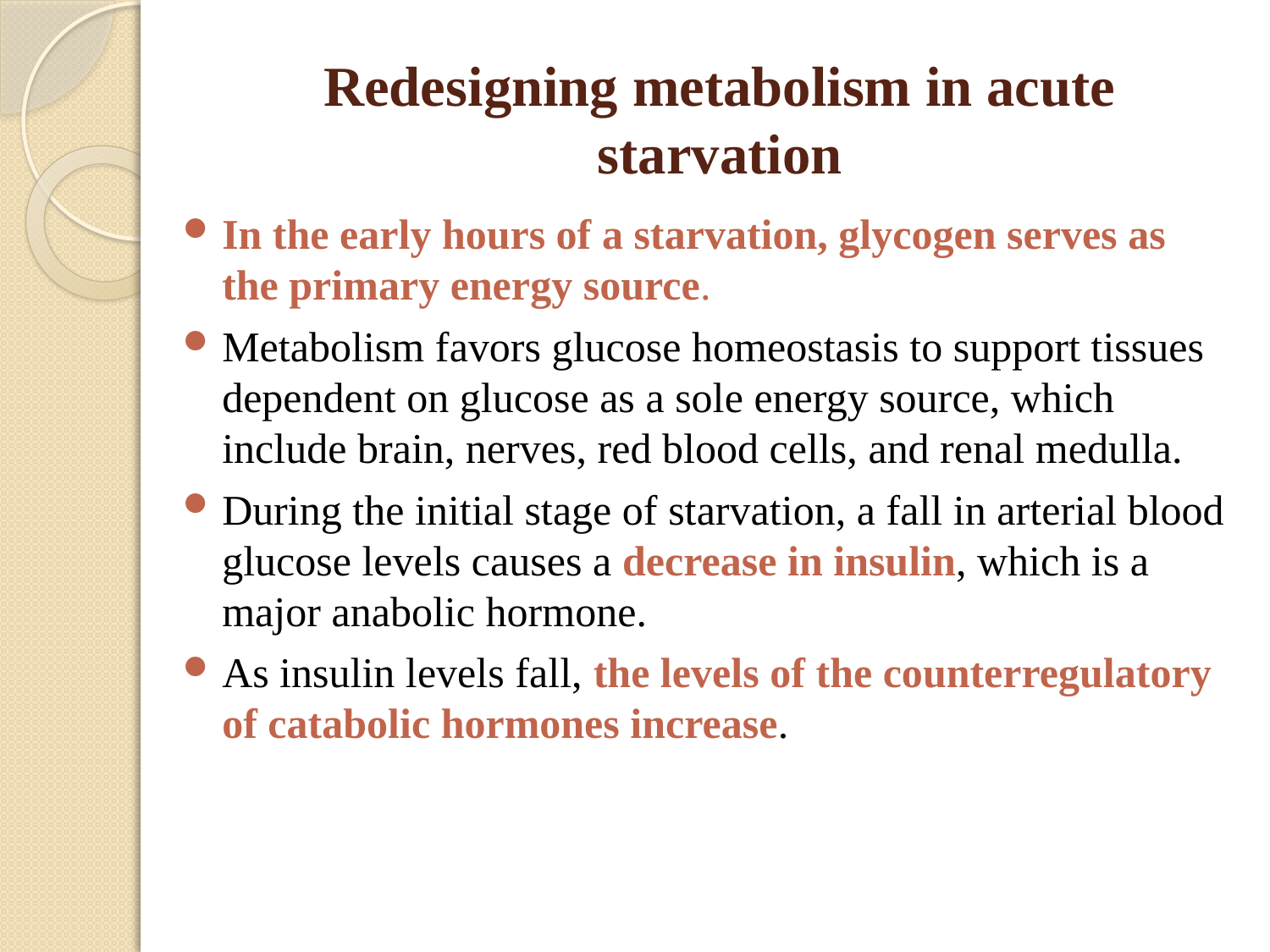

# Redesigning metabolism in acute starvation
In the early hours of a starvation, glycogen serves as the primary energy source.
Metabolism favors glucose homeostasis to support tissues dependent on glucose as a sole energy source, which include brain, nerves, red blood cells, and renal medulla.
During the initial stage of starvation, a fall in arterial blood glucose levels causes a decrease in insulin, which is a major anabolic hormone.
As insulin levels fall, the levels of the counterregulatory of catabolic hormones increase.